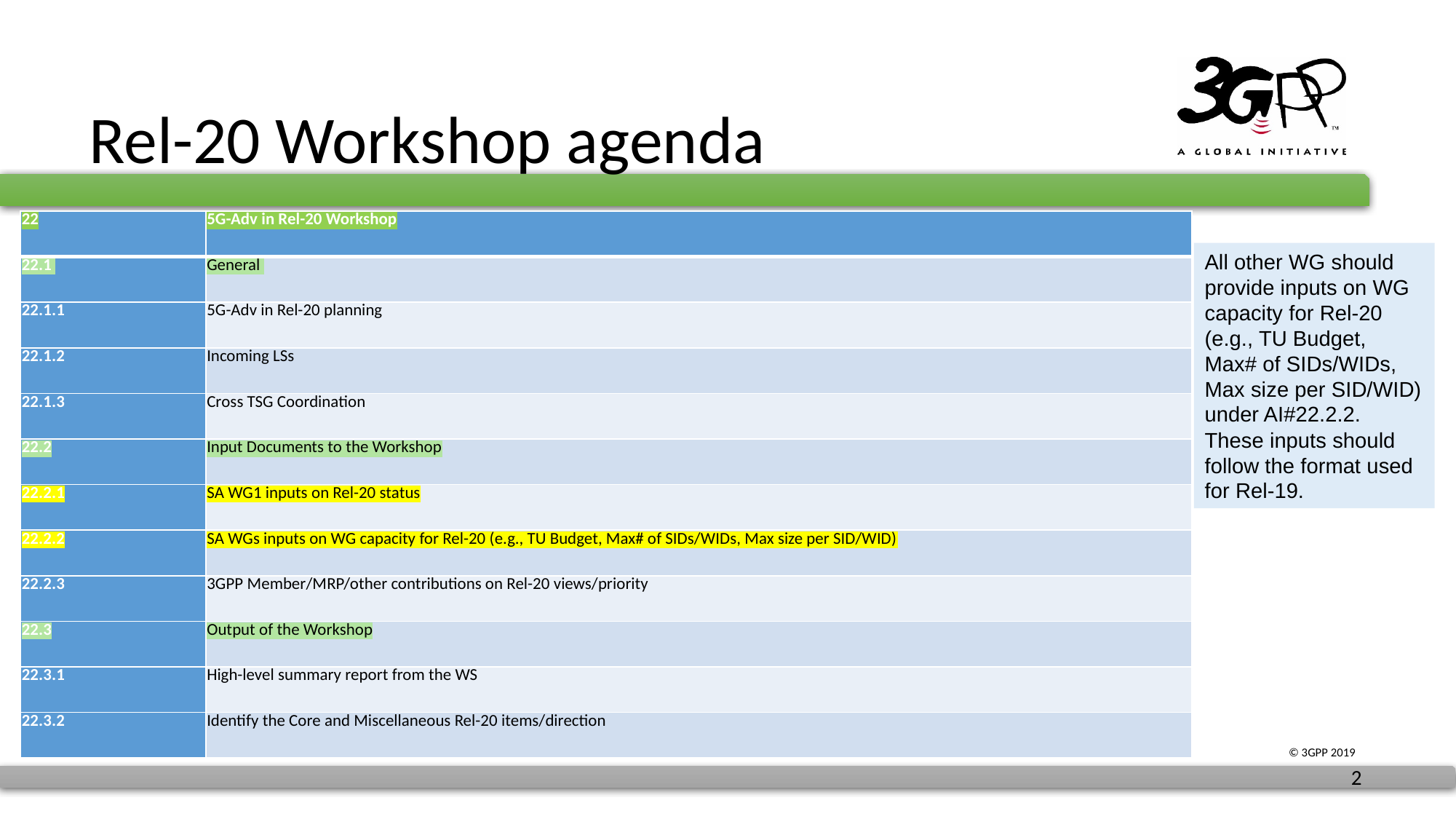

# Rel-20 Workshop agenda
| 22 | 5G-Adv in Rel-20 Workshop |
| --- | --- |
| 22.1 | General |
| 22.1.1 | 5G-Adv in Rel-20 planning |
| 22.1.2 | Incoming LSs |
| 22.1.3 | Cross TSG Coordination |
| 22.2 | Input Documents to the Workshop |
| 22.2.1 | SA WG1 inputs on Rel-20 status |
| 22.2.2 | SA WGs inputs on WG capacity for Rel-20 (e.g., TU Budget, Max# of SIDs/WIDs, Max size per SID/WID) |
| 22.2.3 | 3GPP Member/MRP/other contributions on Rel-20 views/priority |
| 22.3 | Output of the Workshop |
| 22.3.1 | High-level summary report from the WS |
| 22.3.2 | Identify the Core and Miscellaneous Rel-20 items/direction |
All other WG should provide inputs on WG capacity for Rel-20 (e.g., TU Budget, Max# of SIDs/WIDs, Max size per SID/WID) under AI#22.2.2. These inputs should follow the format used for Rel-19.